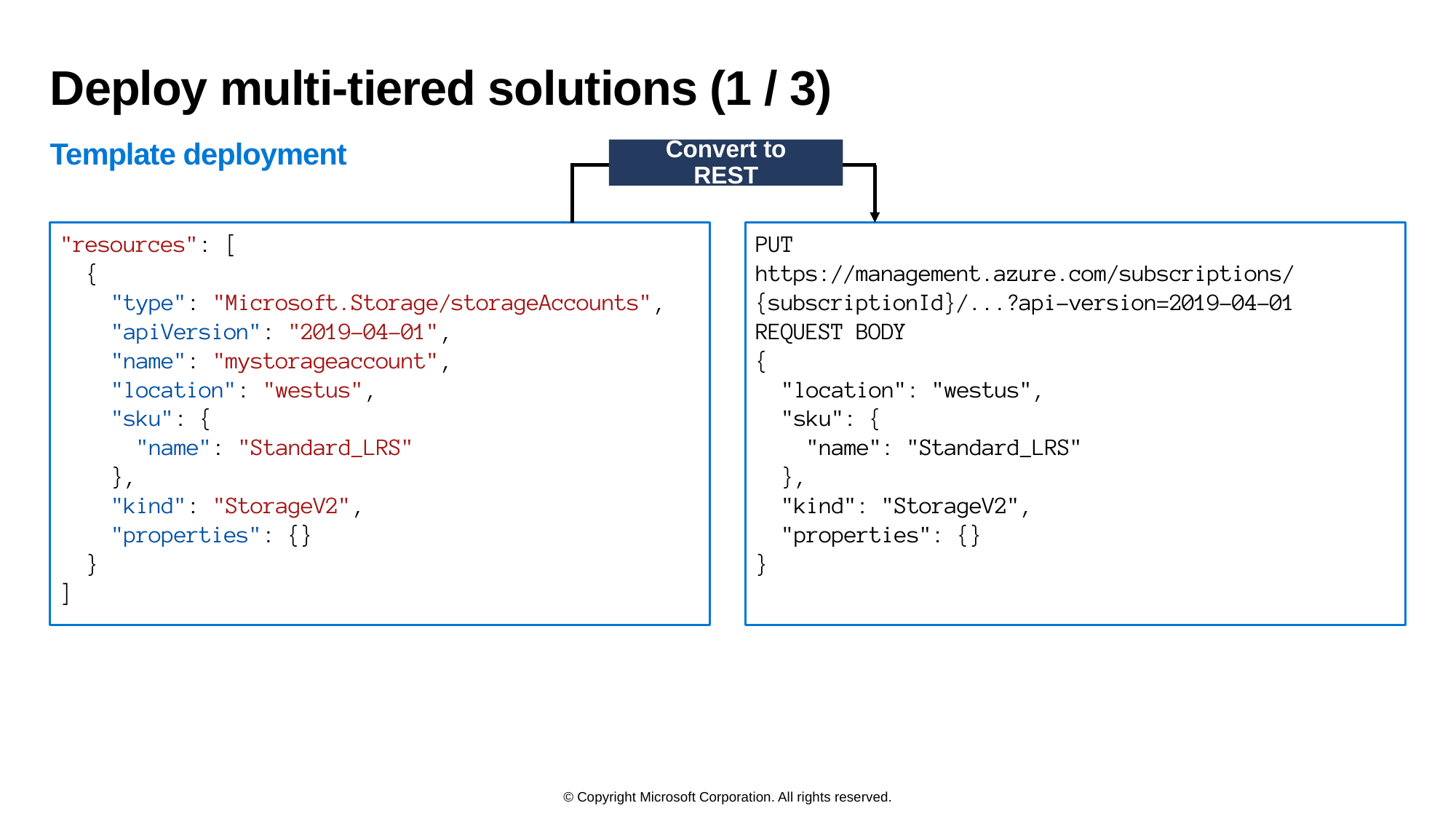

# Deploy multi-tiered solutions (1 / 3)
Template deployment
Convert to REST
"resources": [
  {
    "type": "Microsoft.Storage/storageAccounts",
    "apiVersion": "2019-04-01",
    "name": "mystorageaccount",
    "location": "westus",
    "sku": {
      "name": "Standard_LRS"
    },
    "kind": "StorageV2",
    "properties": {}
  }
]
PUT
https://management.azure.com/subscriptions/{subscriptionId}/...?api-version=2019-04-01
REQUEST BODY
{
  "location": "westus",
  "sku": {
    "name": "Standard_LRS"
  },
  "kind": "StorageV2",
  "properties": {}
}